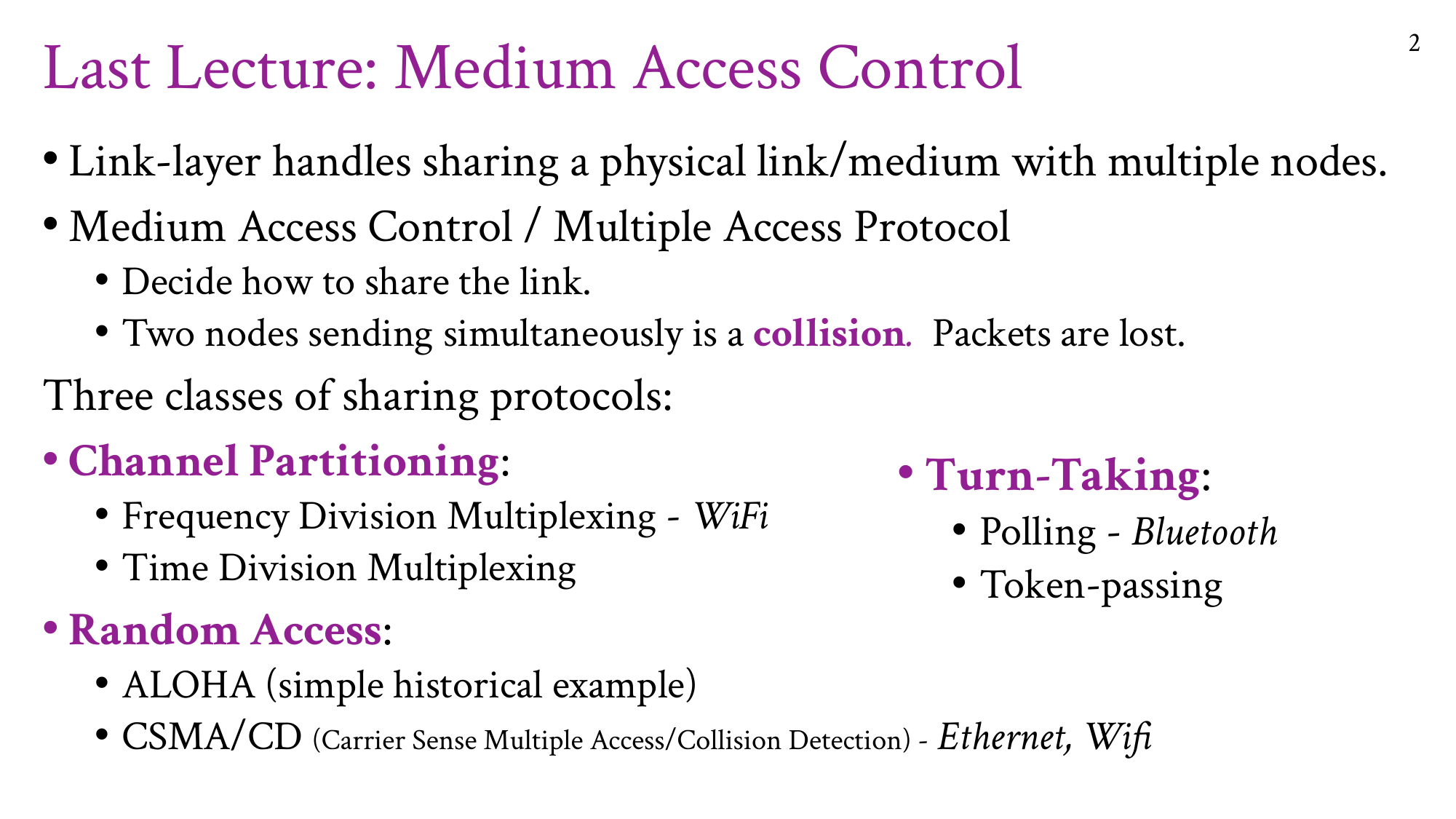

# Last Lecture: Medium Access Control
Link-layer handles sharing a physical link/medium with multiple nodes.
Medium Access Control / Multiple Access Protocol
Decide how to share the link.
Two nodes sending simultaneously is a collision.  Packets are lost.
Three classes of sharing protocols:
Channel Partitioning:
Frequency Division Multiplexing - WiFi
Time Division Multiplexing
Random Access:
ALOHA (simple historical example)
CSMA/CD (Carrier Sense Multiple Access/Collision Detection) - Ethernet, Wifi
Turn-Taking:
Polling - Bluetooth
Token-passing